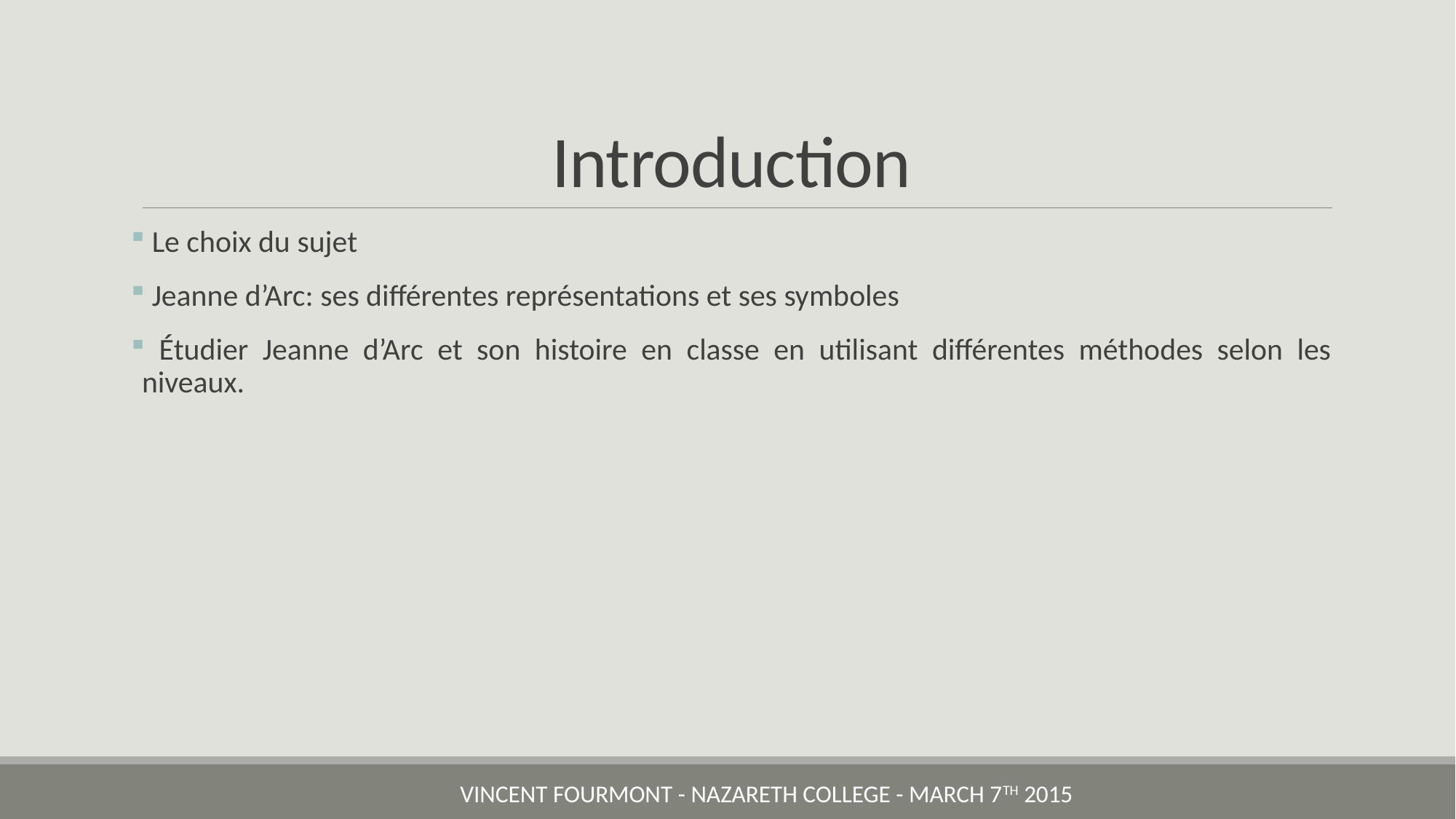

# Introduction
 Le choix du sujet
 Jeanne d’Arc: ses différentes représentations et ses symboles
 Étudier Jeanne d’Arc et son histoire en classe en utilisant différentes méthodes selon les niveaux.
Vincent FOURMONT - Nazareth College - March 7th 2015